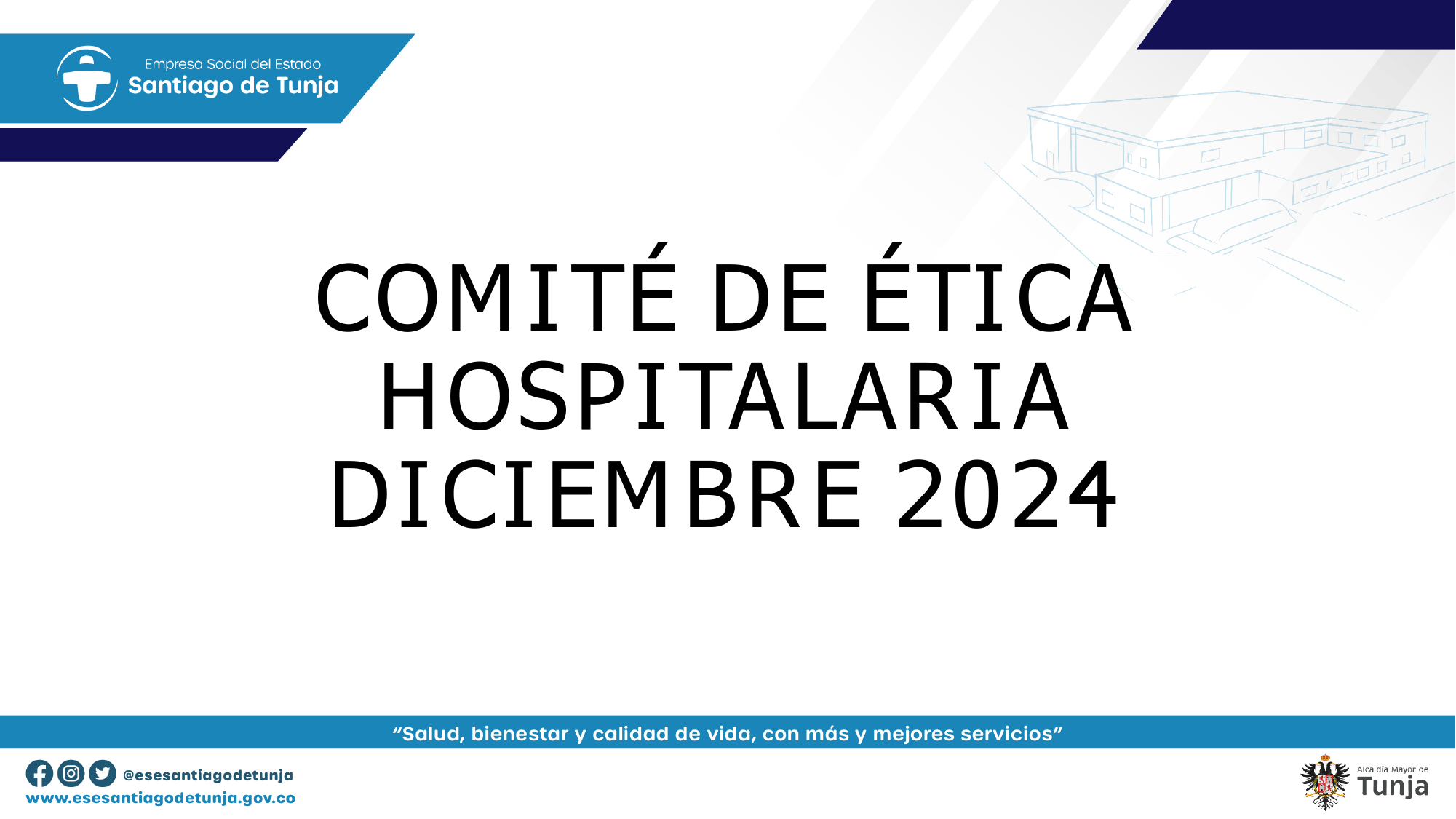

# COMITÉ DE ÉTICA HOSPITALARIA DICIEMBRE 2024